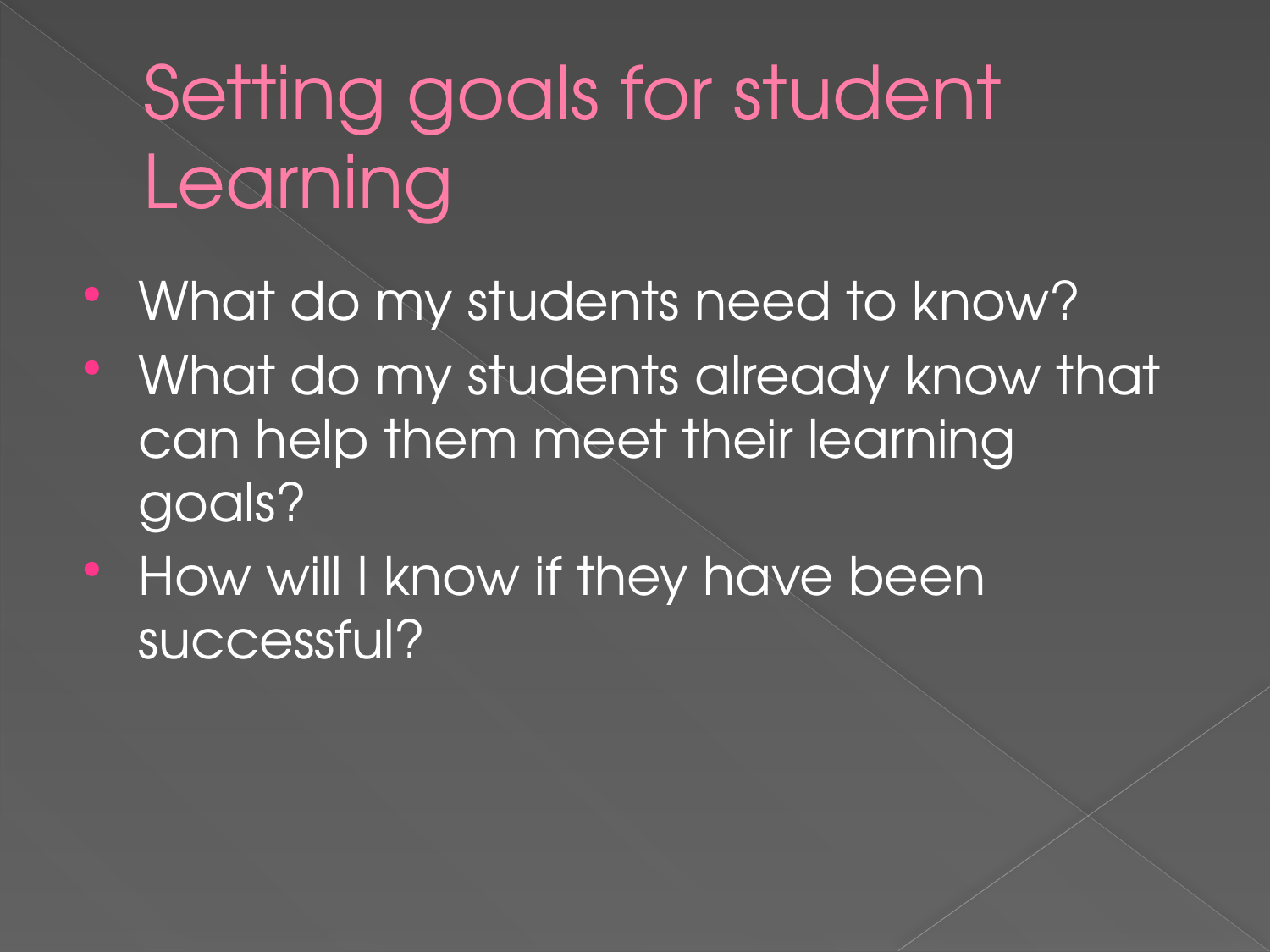

# Setting goals for student Learning
What do my students need to know?
What do my students already know that can help them meet their learning goals?
How will I know if they have been successful?